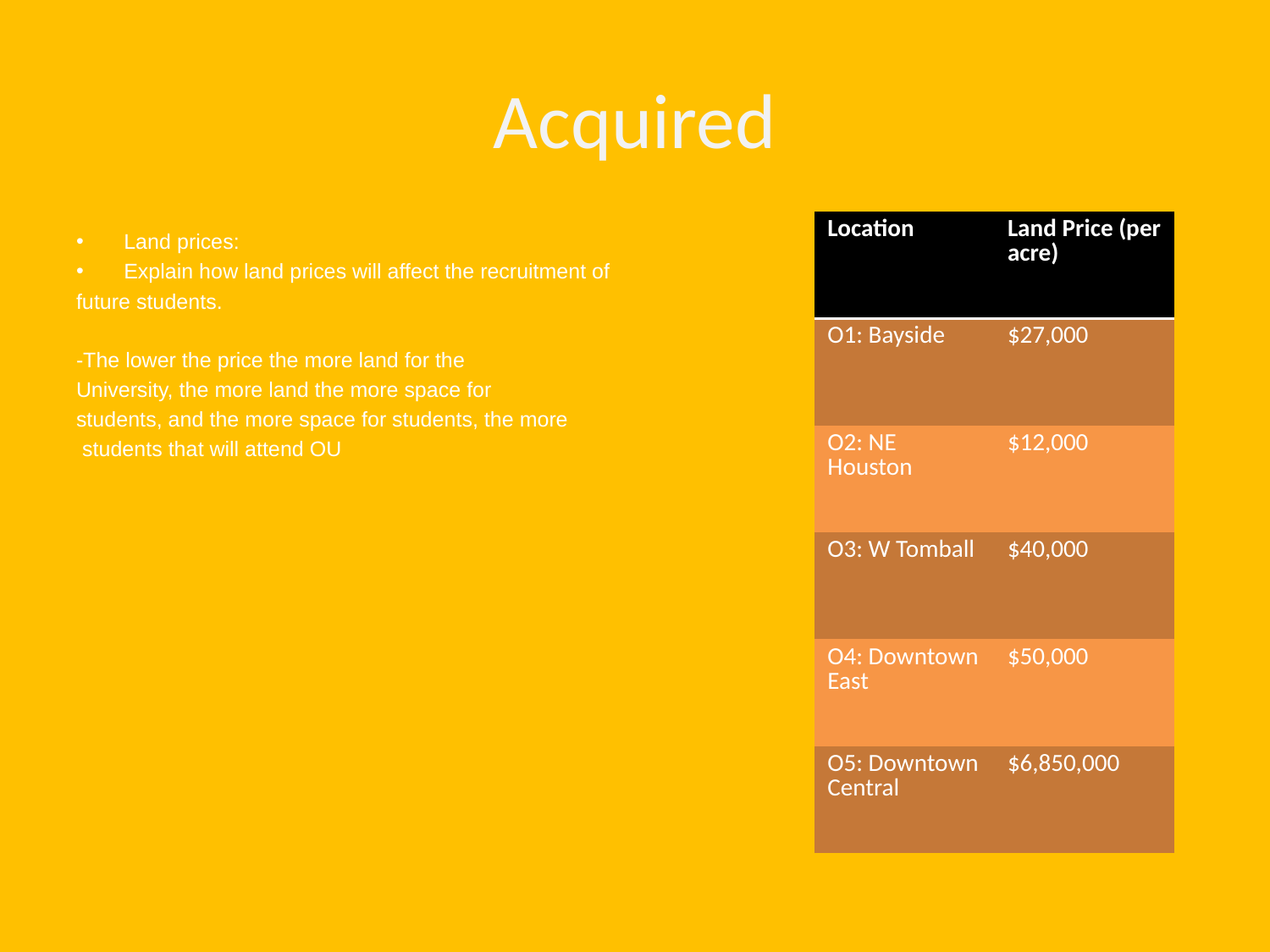

# Acquired
| Location | Land Price (per acre) |
| --- | --- |
| O1: Bayside | $27,000 |
| O2: NE Houston | $12,000 |
| O3: W Tomball | $40,000 |
| O4: Downtown East | $50,000 |
| O5: Downtown Central | $6,850,000 |
Land prices:
Explain how land prices will affect the recruitment of
future students.

-The lower the price the more land for the
University, the more land the more space for
students, and the more space for students, the more
 students that will attend OU